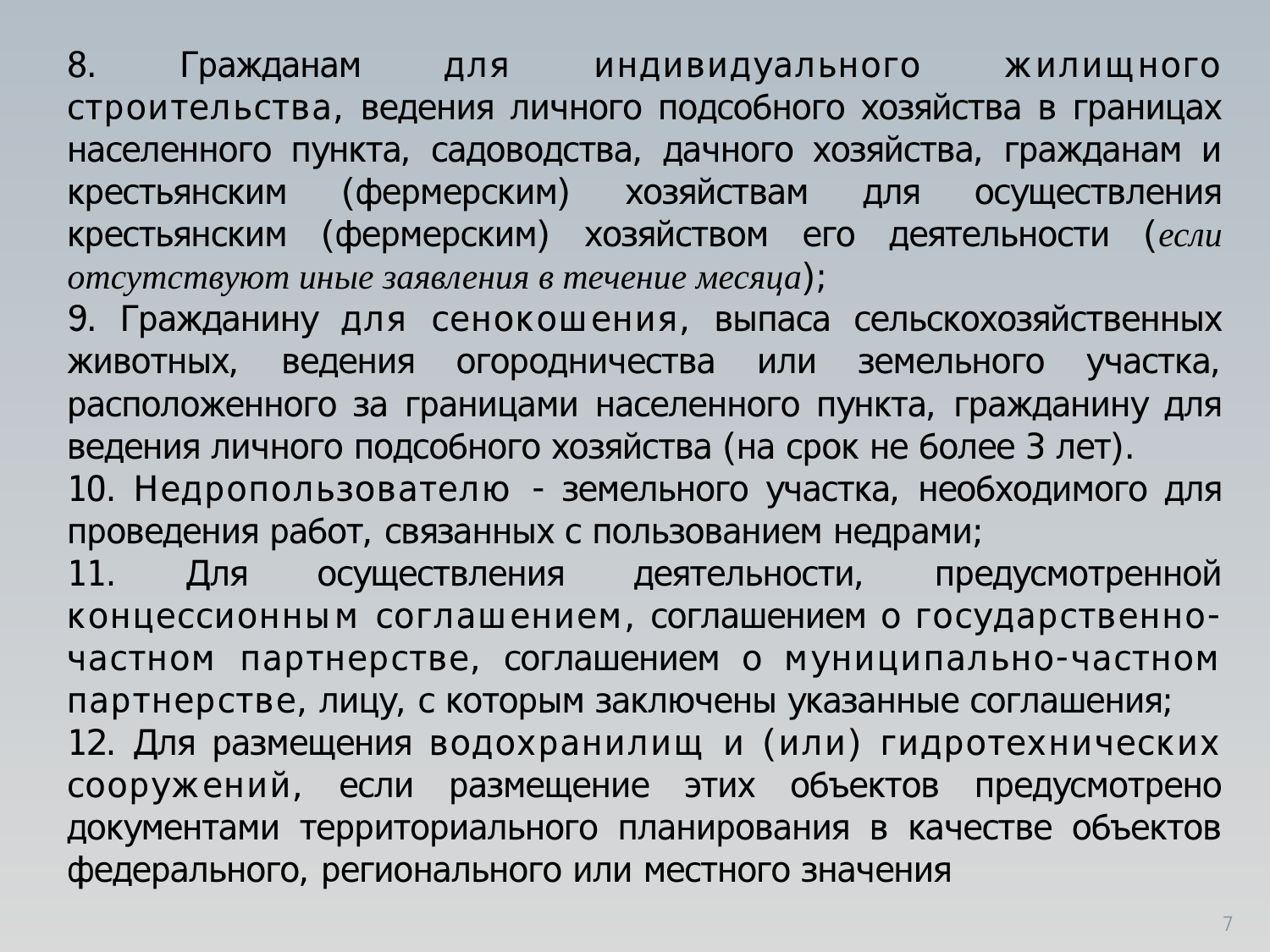

8. Гражданам для индивидуального жилищного строительства, ведения личного подсобного хозяйства в границах населенного пункта, садоводства, дачного хозяйства, гражданам и крестьянским (фермерским) хозяйствам для осуществления крестьянским (фермерским) хозяйством его деятельности (если отсутствуют иные заявления в течение месяца);
9. Гражданину для сенокошения, выпаса сельскохозяйственных животных, ведения огородничества или земельного участка, расположенного за границами населенного пункта, гражданину для ведения личного подсобного хозяйства (на срок не более 3 лет).
10. Недропользователю - земельного участка, необходимого для проведения работ, связанных с пользованием недрами;
11. Для осуществления деятельности, предусмотренной концессионным соглашением, соглашением о государственно-частном партнерстве, соглашением о муниципально-частном партнерстве, лицу, с которым заключены указанные соглашения;
12. Для размещения водохранилищ и (или) гидротехнических сооружений, если размещение этих объектов предусмотрено документами территориального планирования в качестве объектов федерального, регионального или местного значения

7